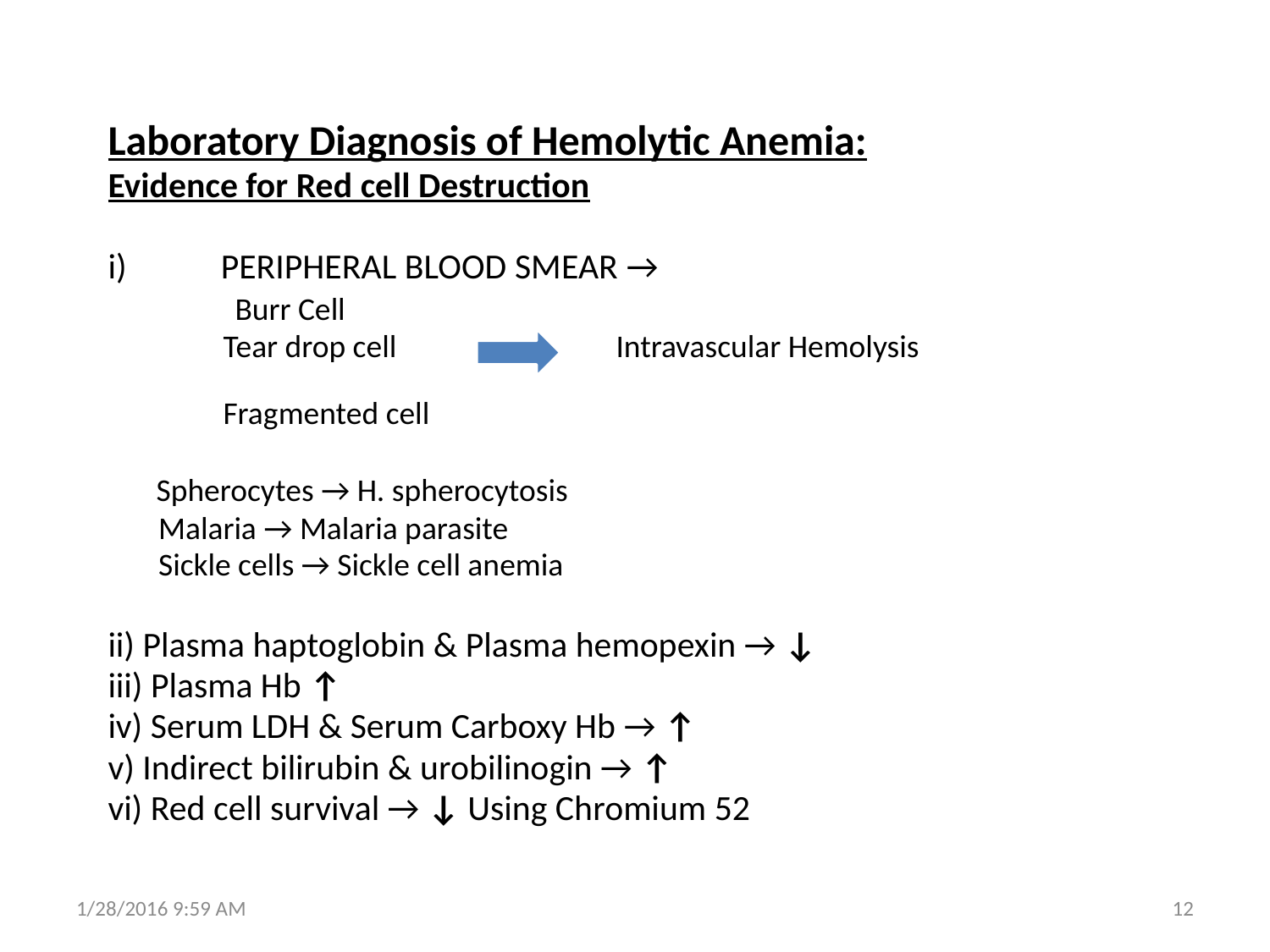

Laboratory Diagnosis of Hemolytic Anemia:
Evidence for Red cell Destruction

PERIPHERAL BLOOD SMEAR →
	Burr Cell
                Tear drop cell            		Intravascular Hemolysis
                Fragmented cell

      Spherocytes → H. spherocytosis
       Malaria → Malaria parasite
       Sickle cells → Sickle cell anemia

ii) Plasma haptoglobin & Plasma hemopexin → ↓
iii) Plasma Hb ↑
iv) Serum LDH & Serum Carboxy Hb → ↑
v) Indirect bilirubin & urobilinogin → ↑
vi) Red cell survival → ↓ Using Chromium 52

1/28/2016 9:59 AM
12